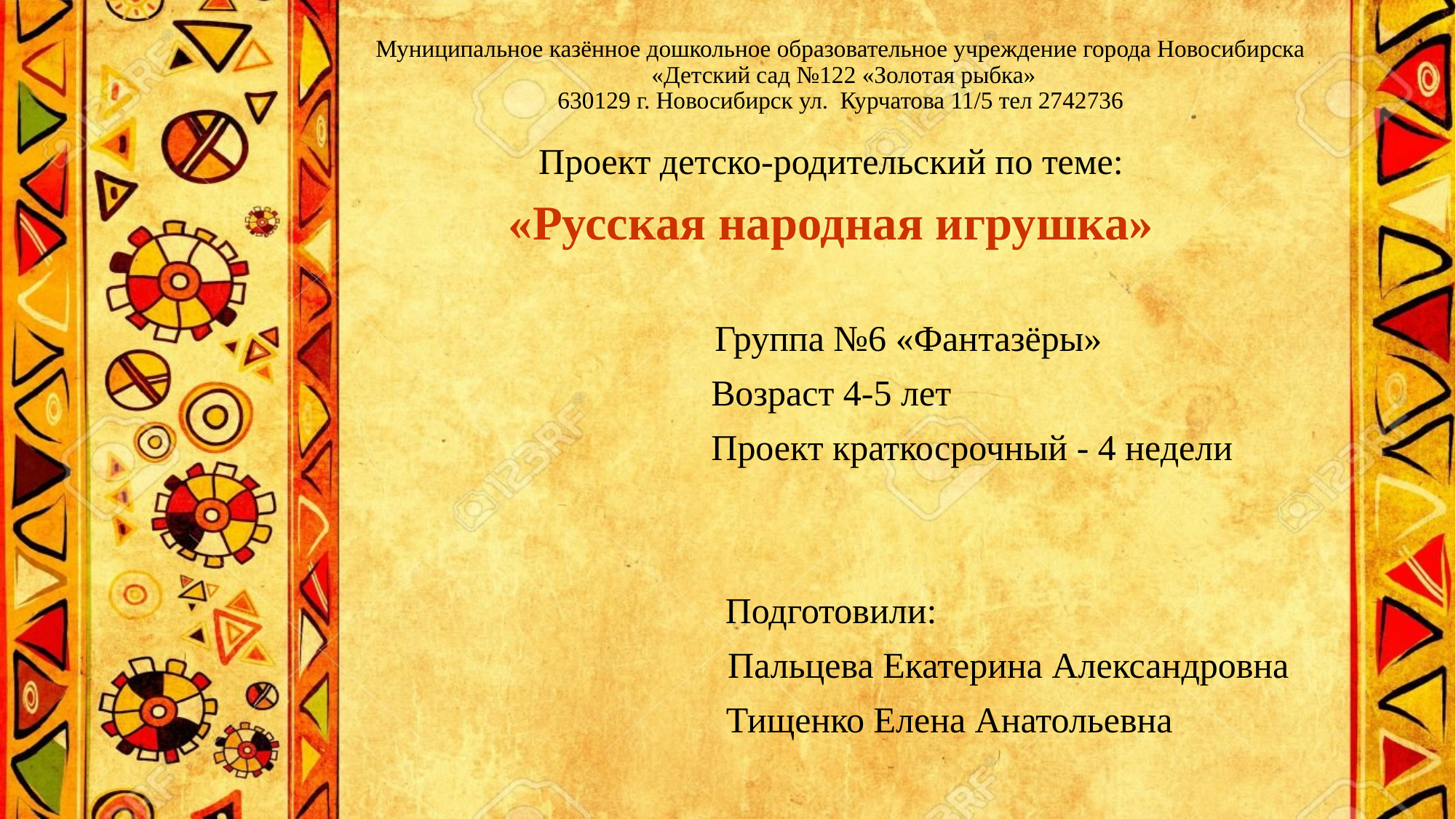

# Муниципальное казённое дошкольное образовательное учреждение города Новосибирска «Детский сад №122 «Золотая рыбка» 630129 г. Новосибирск ул.  Курчатова 11/5 тел 2742736
Проект детско-родительский по теме:
«Русская народная игрушка»

                 Группа №6 «Фантазёры»
Возраст 4-5 лет
                               Проект краткосрочный - 4 недели

Подготовили:
                                       Пальцева Екатерина Александровна
                          Тищенко Елена Анатольевна